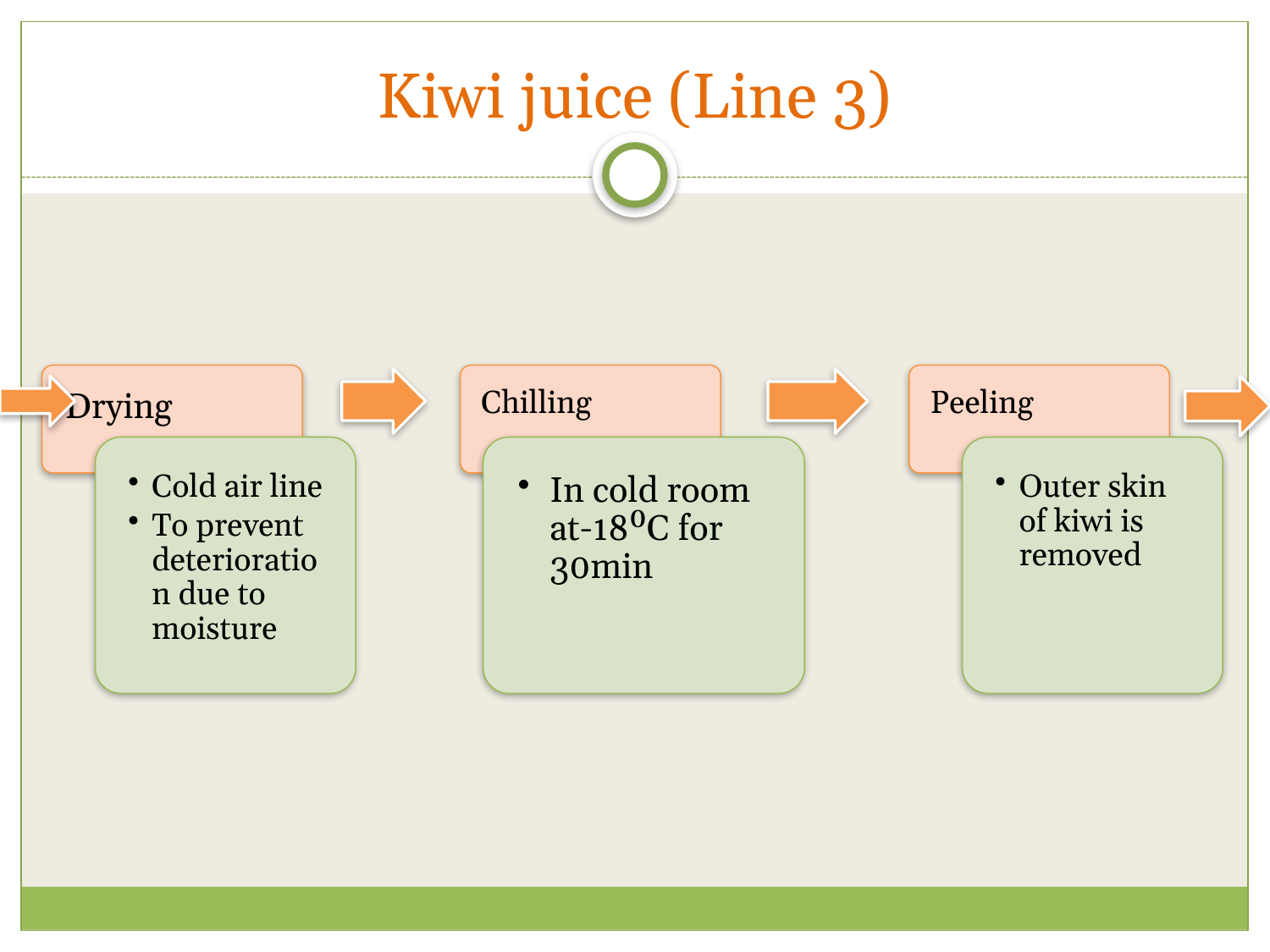

# Kiwi juice (Line 3)
Drying
Cold air line
To prevent deterioration due to moisture

Chilling
In cold room at-18⁰C for 30min

Peeling
Outer skin of kiwi is removed